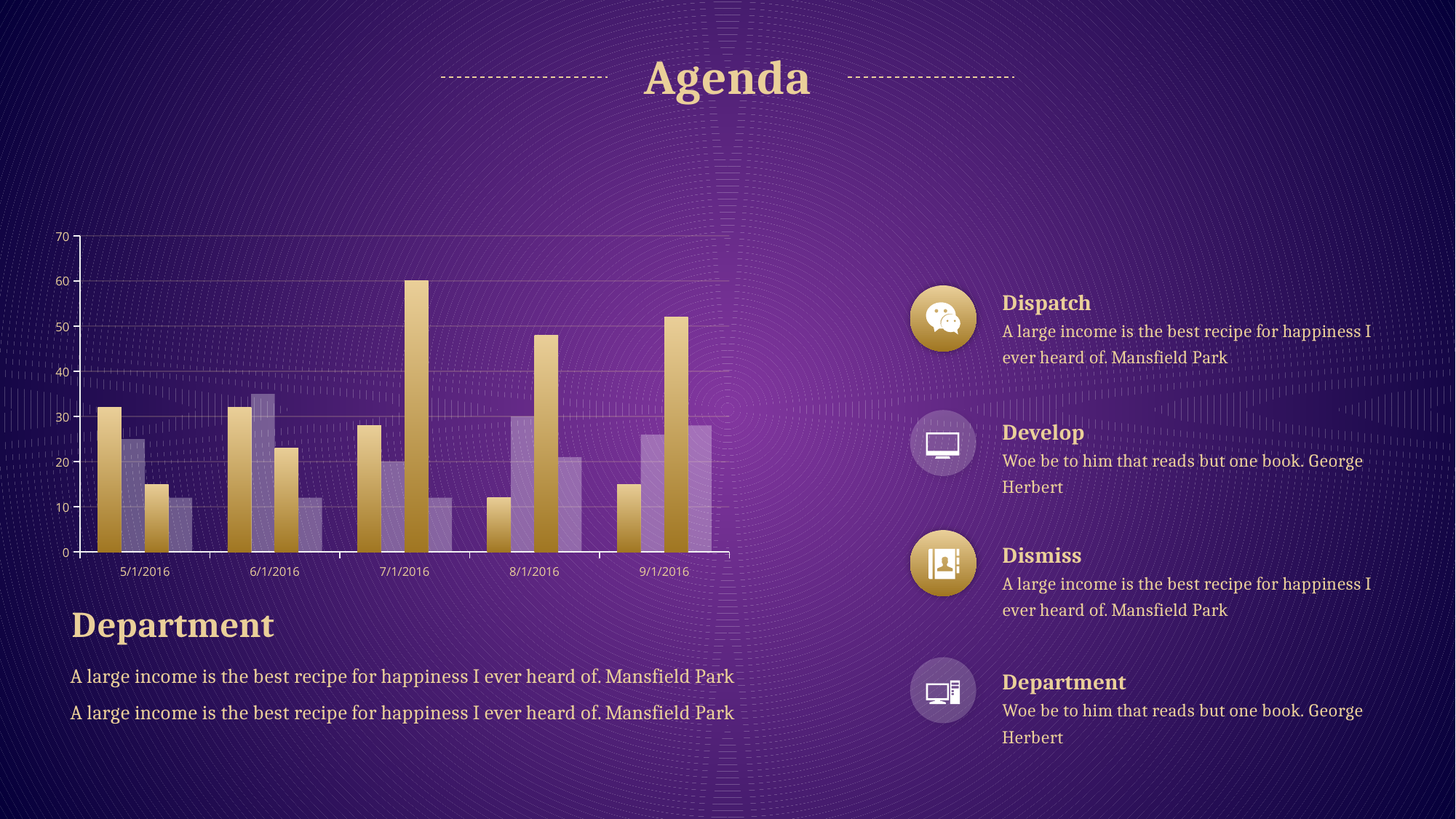

Agenda

### Chart

| Category | Series 1 | Series 2 | Series 3 | Series 4 |
|---|---|---|---|---|
| 42491 | 32.0 | 25.0 | 15.0 | 12.0 |
| 42522 | 32.0 | 35.0 | 23.0 | 12.0 |
| 42552 | 28.0 | 20.0 | 60.0 | 12.0 |
| 42583 | 12.0 | 30.0 | 48.0 | 21.0 |
| 42614 | 15.0 | 26.0 | 52.0 | 28.0 |
Dispatch
A large income is the best recipe for happiness I ever heard of. Mansfield Park

Develop
Woe be to him that reads but one book. George Herbert

Dismiss
A large income is the best recipe for happiness I ever heard of. Mansfield Park

Department
A large income is the best recipe for happiness I ever heard of. Mansfield Park
A large income is the best recipe for happiness I ever heard of. Mansfield Park

Department
Woe be to him that reads but one book. George Herbert